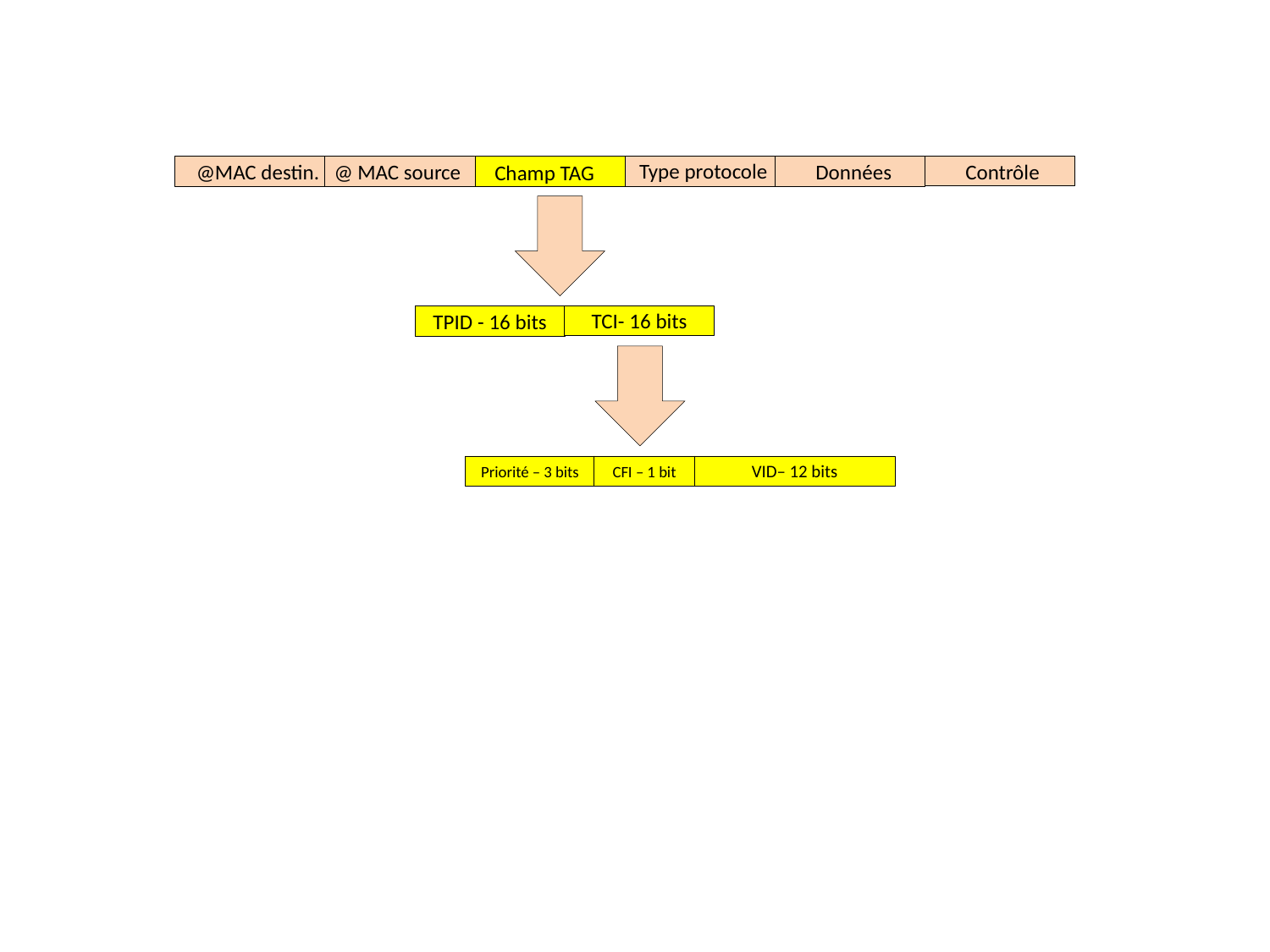

Type protocole
Contrôle
@MAC destin.
Données
@ MAC source
Champ TAG

TCI- 16 bits
TPID - 16 bits

Priorité – 3 bits
CFI – 1 bit
VID– 12 bits